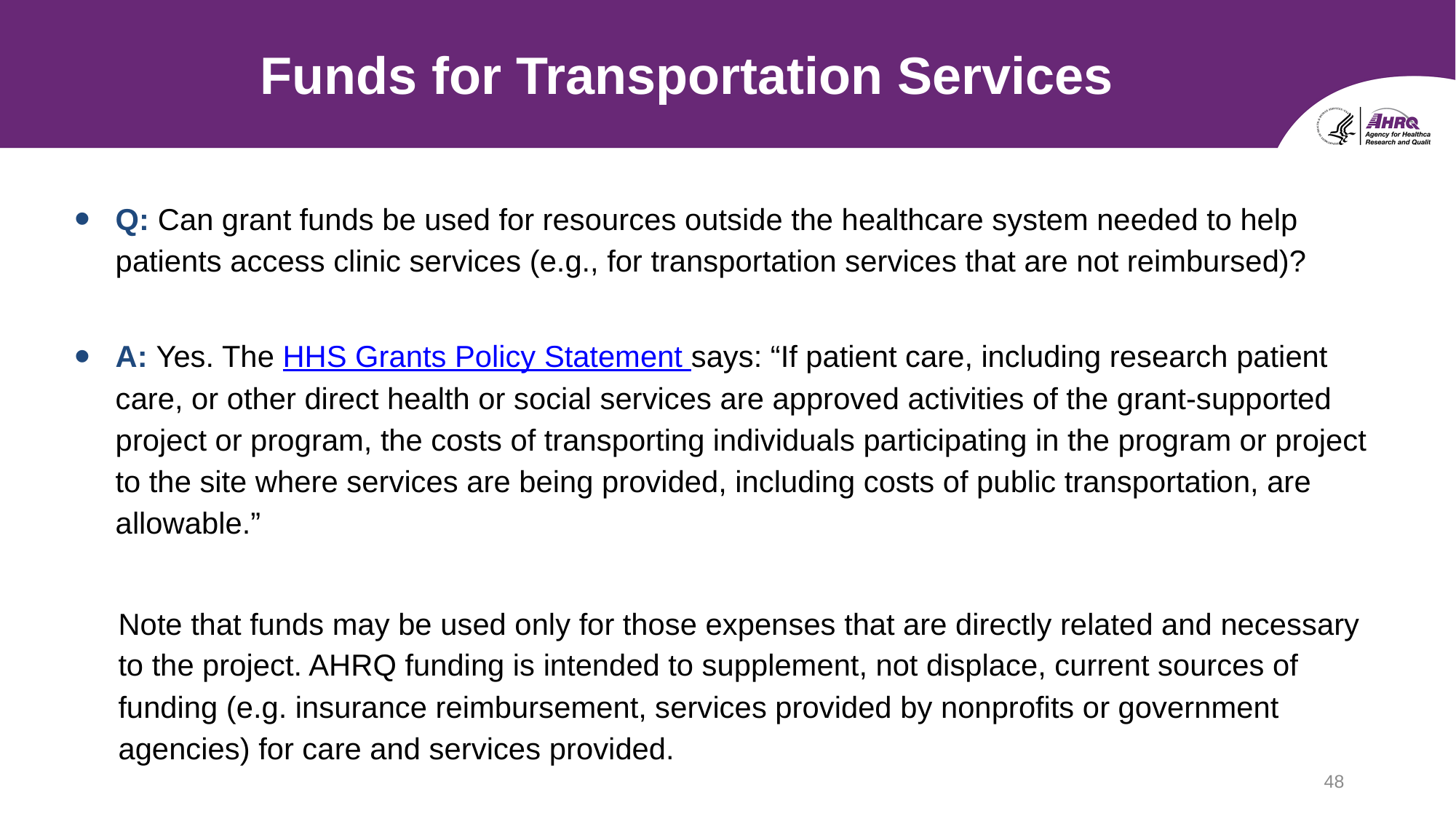

# Funds for Transportation Services
Q: Can grant funds be used for resources outside the healthcare system needed to help patients access clinic services (e.g., for transportation services that are not reimbursed)?

A: Yes. The HHS Grants Policy Statement says: “If patient care, including research patient care, or other direct health or social services are approved activities of the grant-supported project or program, the costs of transporting individuals participating in the program or project to the site where services are being provided, including costs of public transportation, are allowable.”

Note that funds may be used only for those expenses that are directly related and necessary to the project. AHRQ funding is intended to supplement, not displace, current sources of funding (e.g. insurance reimbursement, services provided by nonprofits or government agencies) for care and services provided.
48